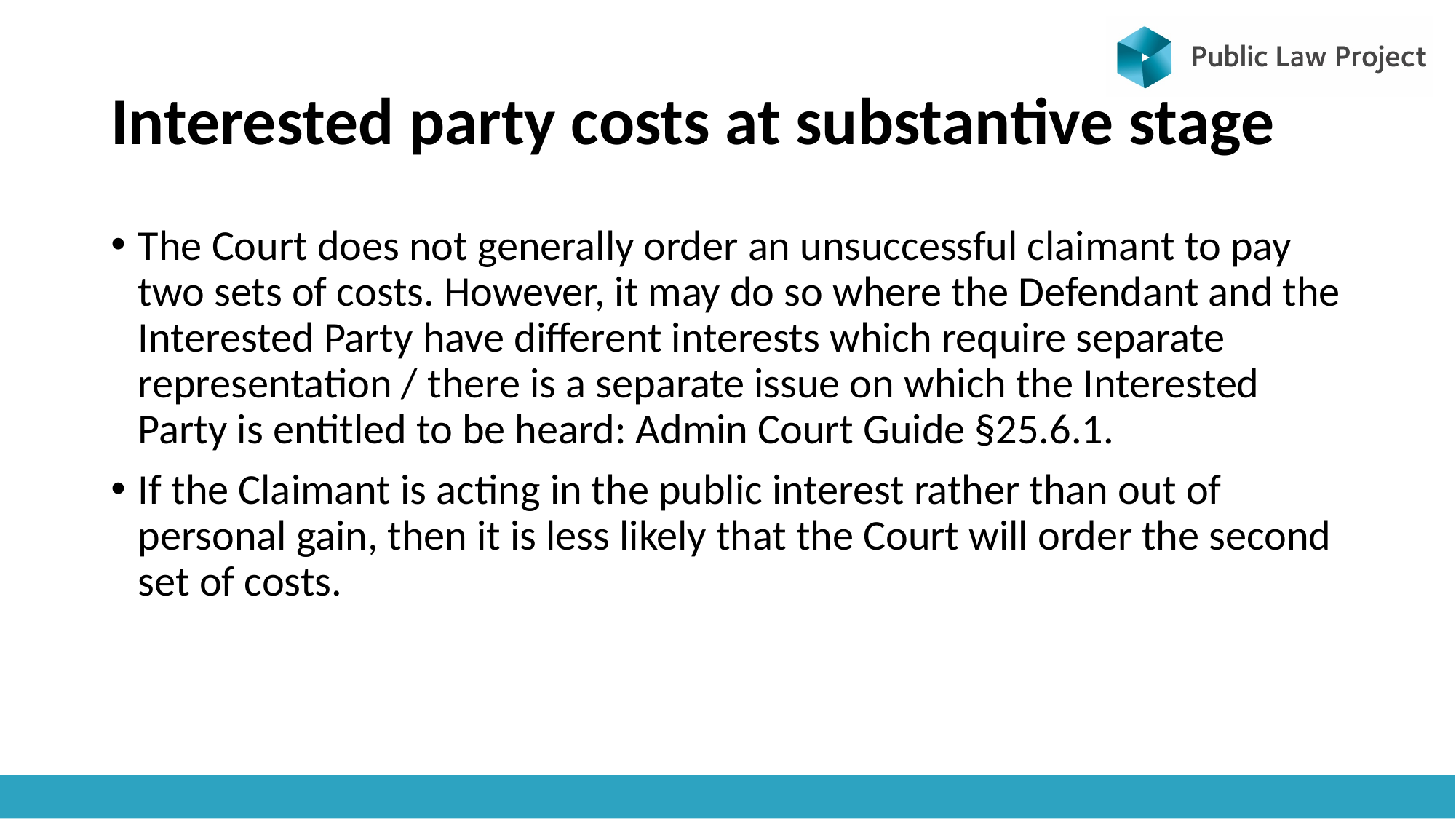

# Interested party costs at substantive stage
The Court does not generally order an unsuccessful claimant to pay two sets of costs. However, it may do so where the Defendant and the Interested Party have different interests which require separate representation / there is a separate issue on which the Interested Party is entitled to be heard: Admin Court Guide §25.6.1.
If the Claimant is acting in the public interest rather than out of personal gain, then it is less likely that the Court will order the second set of costs.